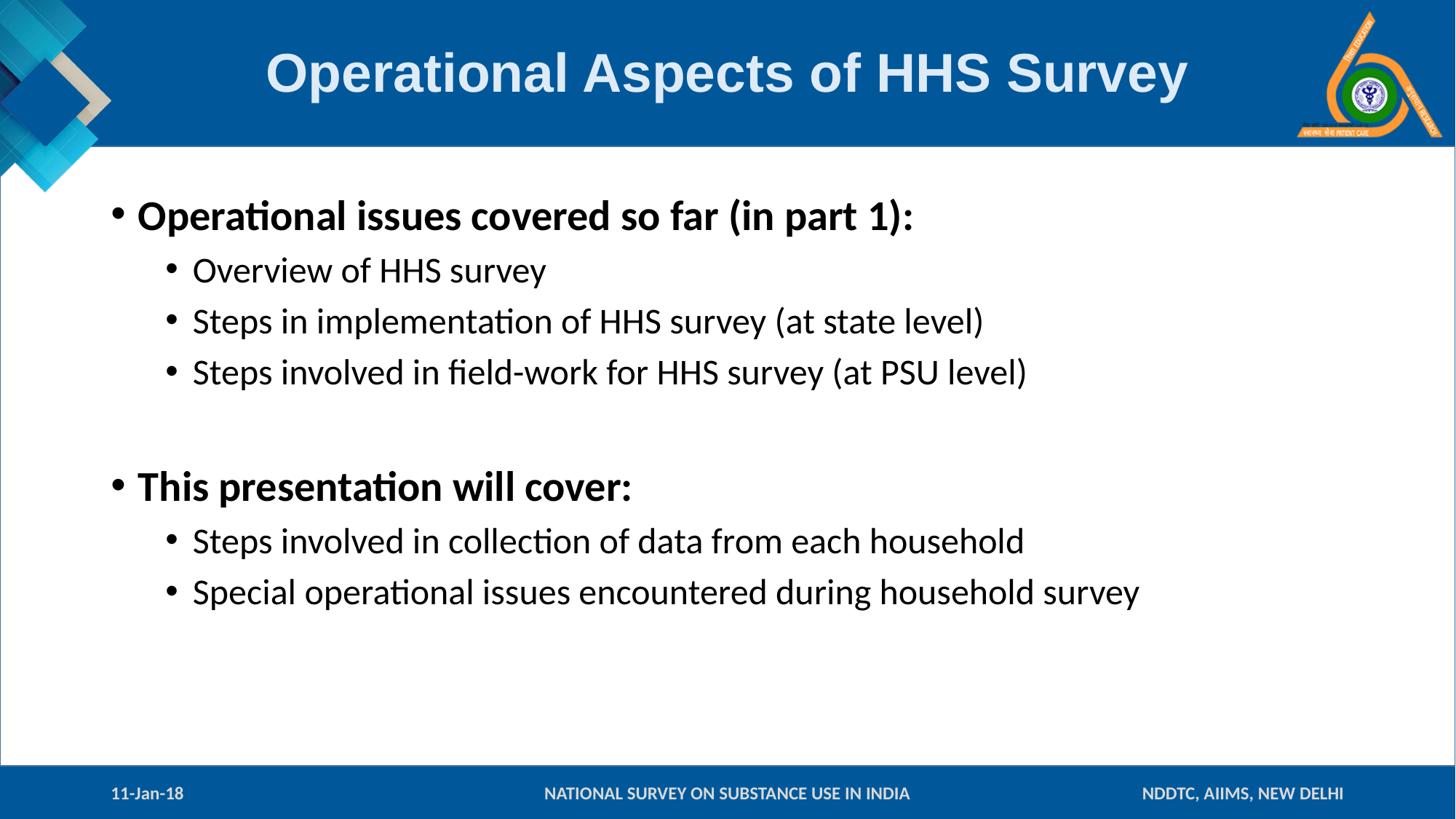

# Operational Aspects of HHS Survey
Operational issues covered so far (in part 1):
Overview of HHS survey
Steps in implementation of HHS survey (at state level)
Steps involved in field-work for HHS survey (at PSU level)

This presentation will cover:
Steps involved in collection of data from each household
Special operational issues encountered during household survey
11-Jan-18
NATIONAL SURVEY ON SUBSTANCE USE IN INDIA
NDDTC, AIIMS, NEW DELHI